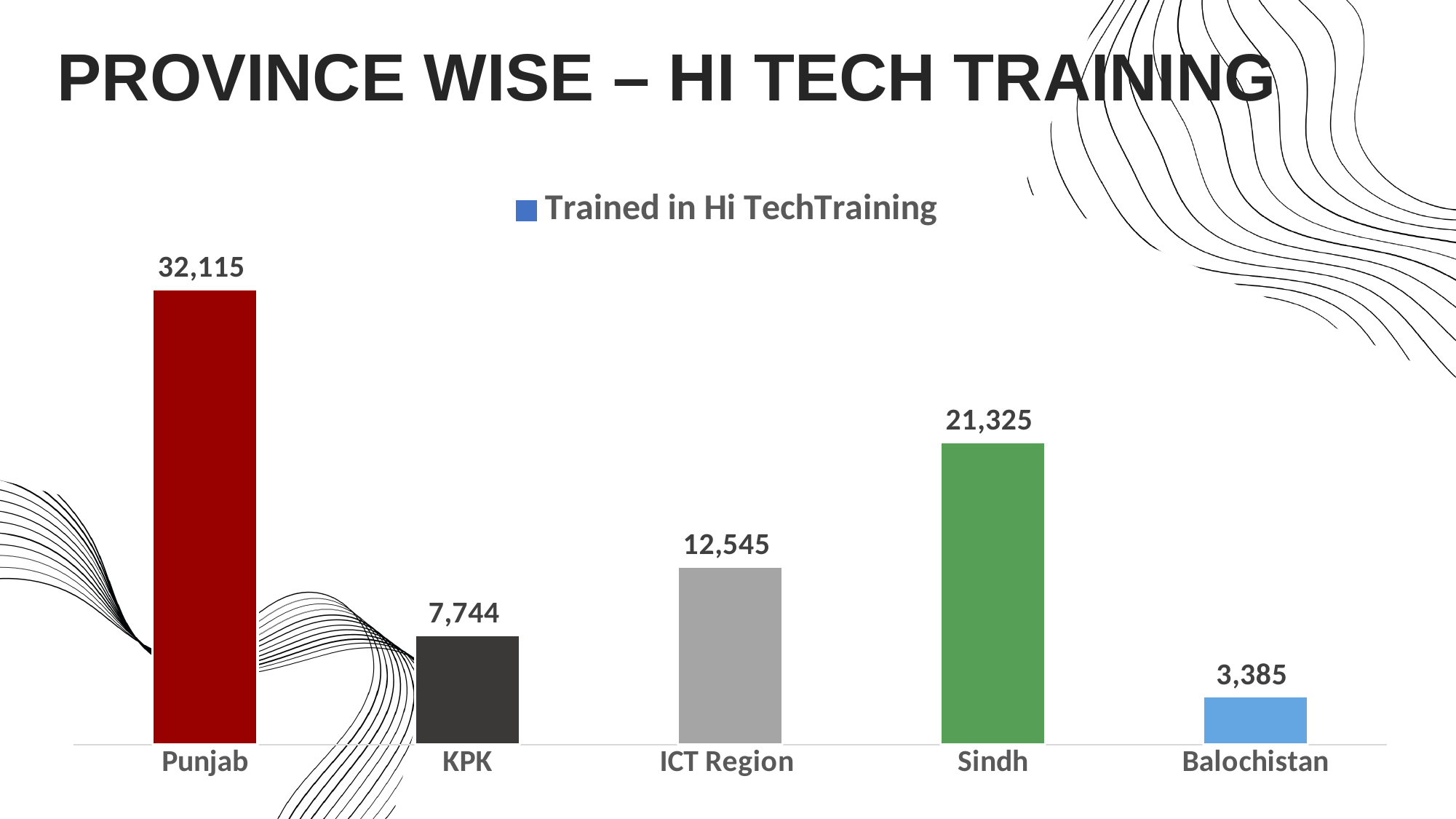

# PROVINCE WISE – HI TECH TRAINING

### Chart

| Category | Trained in Hi TechTraining  |
|---|---|
| Punjab | 32115.0 |
| KPK | 7744.0 |
| ICT Region  | 12545.0 |
| Sindh | 21325.0 |
| Balochistan | 3385.0 |